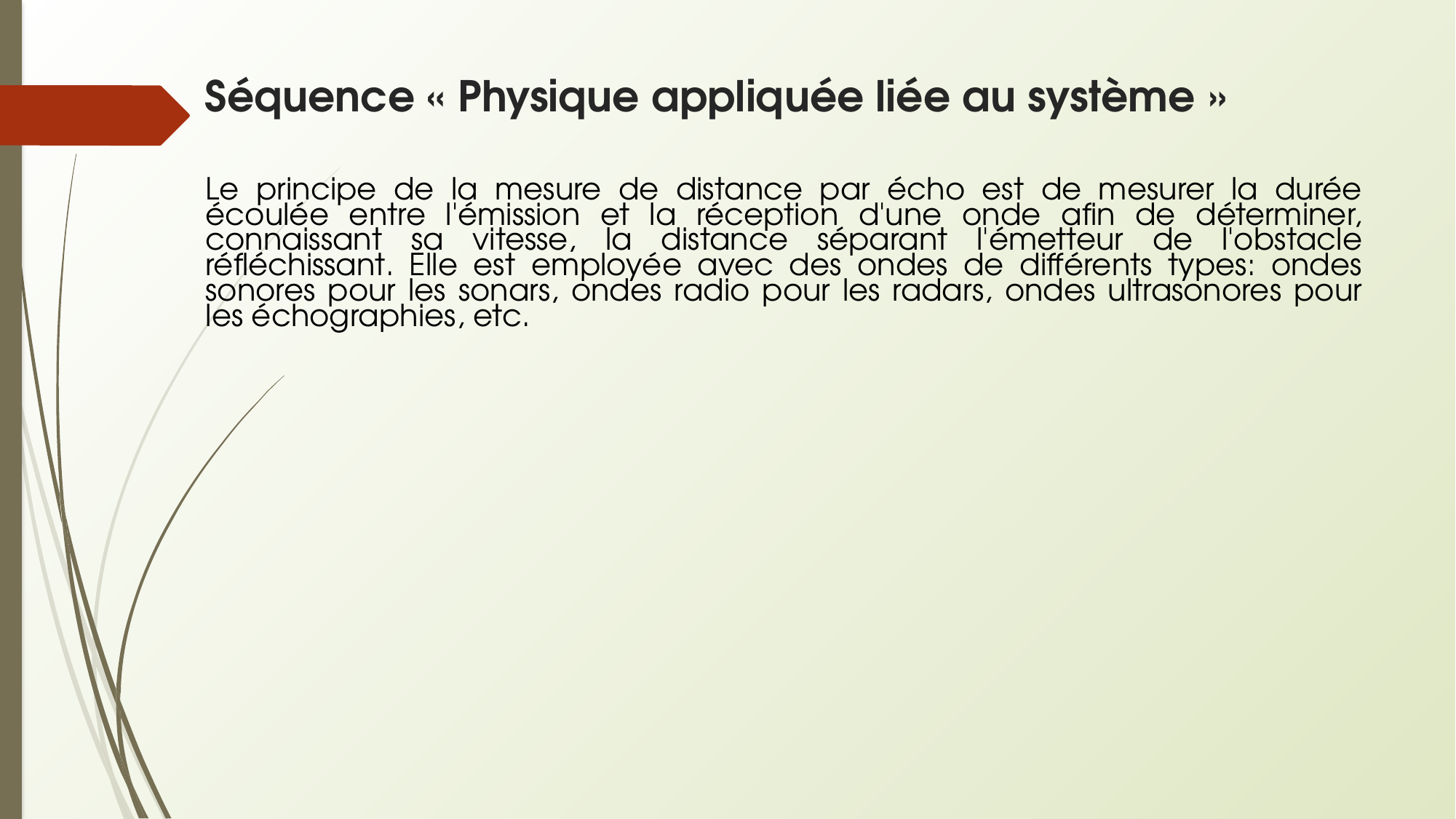

Séquence « Physique appliquée liée au système »

Le principe de la mesure de distance par écho est de mesurer la durée écoulée entre l'émission et la réception d'une onde afin de déterminer, connaissant sa vitesse, la distance séparant l'émetteur de l'obstacle réfléchissant. Elle est employée avec des ondes de différents types: ondes sonores pour les sonars, ondes radio pour les radars, ondes ultrasonores pour les échographies, etc.